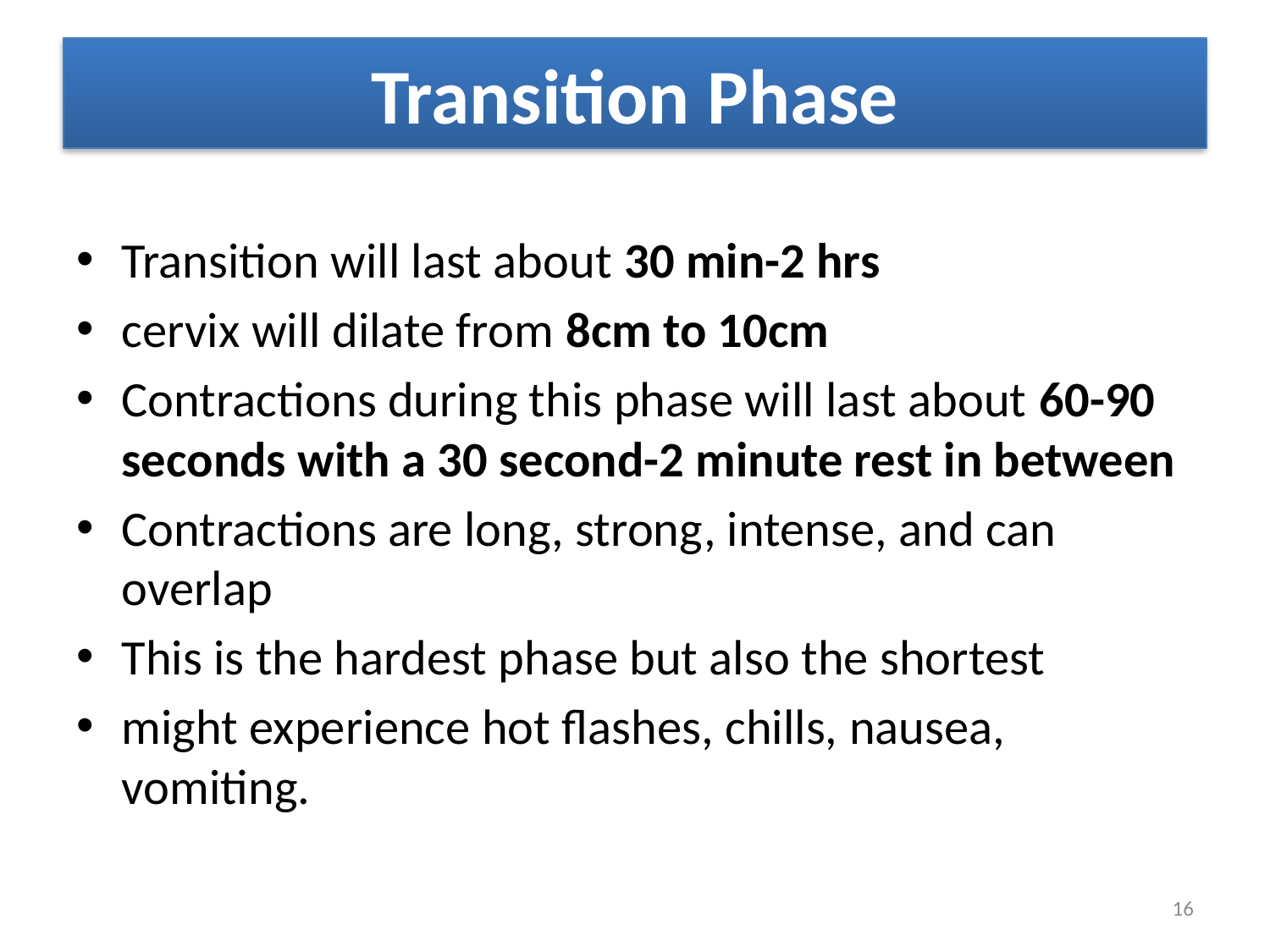

# Transition Phase
Transition will last about 30 min-2 hrs
cervix will dilate from 8cm to 10cm
Contractions during this phase will last about 60-90 seconds with a 30 second-2 minute rest in between
Contractions are long, strong, intense, and can overlap
This is the hardest phase but also the shortest
might experience hot flashes, chills, nausea, vomiting.

16